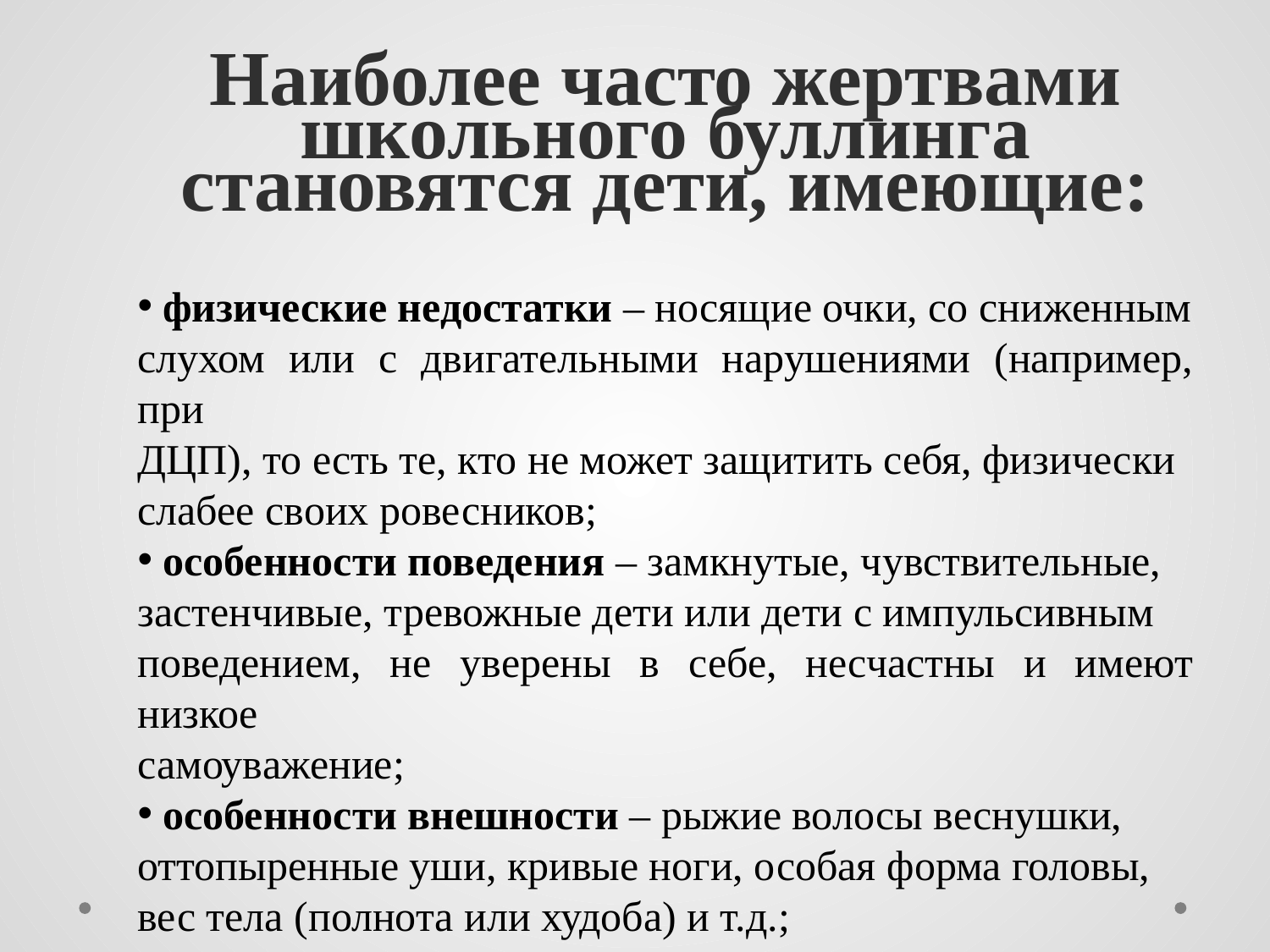

# Наиболее часто жертвами школьного буллинга становятся дети, имеющие:

 физические недостатки – носящие очки, со сниженным
слухом или с двигательными нарушениями (например, при
ДЦП), то есть те, кто не может защитить себя, физически
слабее своих ровесников;
 особенности поведения – замкнутые, чувствительные,
застенчивые, тревожные дети или дети с импульсивным
поведением, не уверены в себе, несчастны и имеют низкое
самоуважение;
 особенности внешности – рыжие волосы веснушки,
оттопыренные уши, кривые ноги, особая форма головы,
вес тела (полнота или худоба) и т.д.;